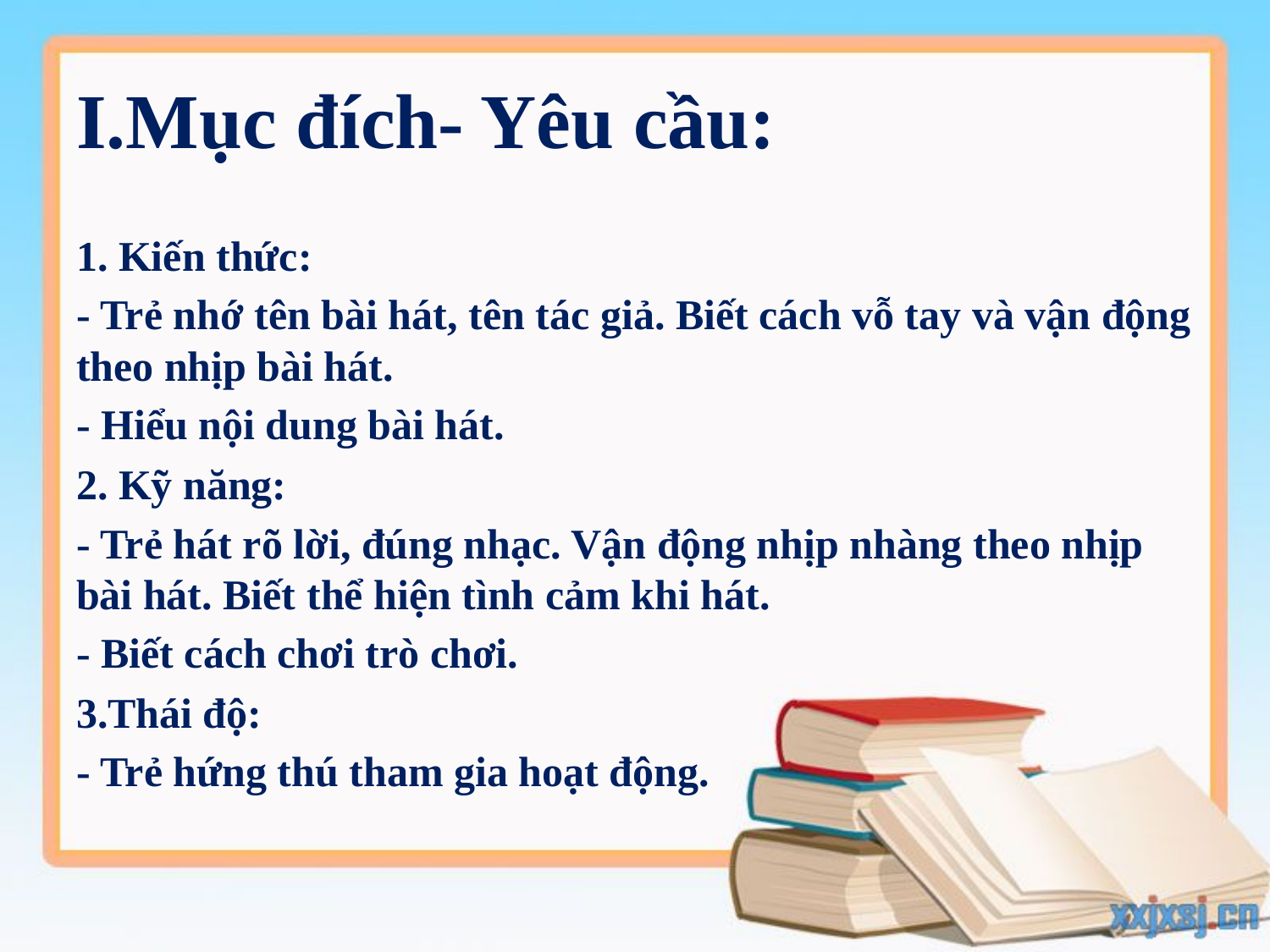

# I.Mục đích- Yêu cầu:
1. Kiến thức:
- Trẻ nhớ tên bài hát, tên tác giả. Biết cách vỗ tay và vận động theo nhịp bài hát.
- Hiểu nội dung bài hát.
2. Kỹ năng:
- Trẻ hát rõ lời, đúng nhạc. Vận động nhịp nhàng theo nhịp bài hát. Biết thể hiện tình cảm khi hát.
- Biết cách chơi trò chơi.
3.Thái độ:
- Trẻ hứng thú tham gia hoạt động.